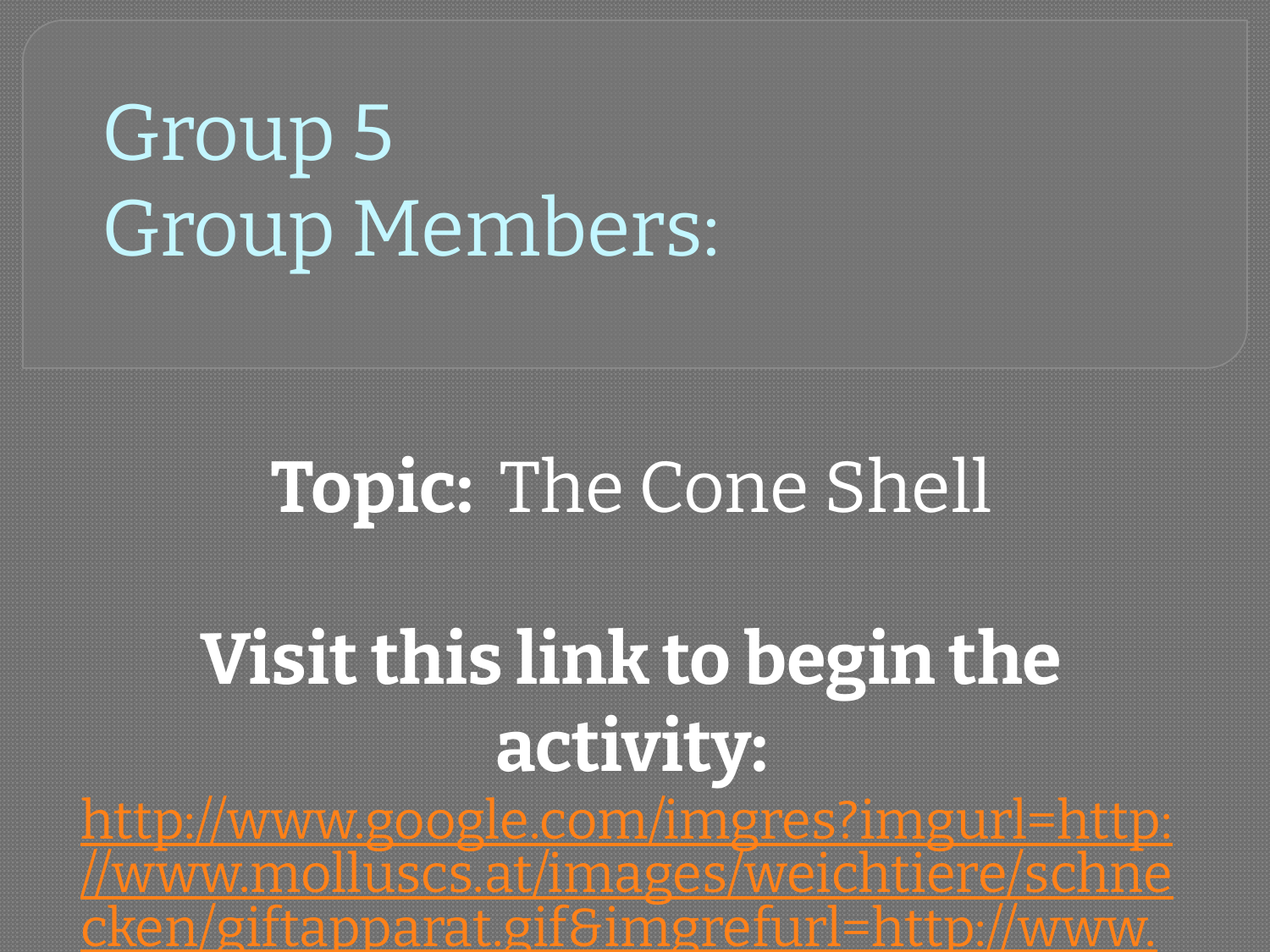

# Group 5 Group Members:
Topic:  The Cone Shell

Visit this link to begin the activity:
http://www.google.com/imgres?imgurl=http://www.molluscs.at/images/weichtiere/schnecken/giftapparat.gif&imgrefurl=http://www.molluscs.at/gastropoda/index.html?/gastropoda/sea/conotoxin.html&h=311&w=400&sz=60&tbnid=axEgjgqT9f218M:&tbnh=90&tbnw=116&zoom=1&usg=__RiU3nmsqetUVv3Yy9wq9bjkuaKY=&docid=-bMn_Y4gyXeYGM&hl=en&sa=X&ei=CmPfT4qYGoT46QH-v5TECw&sqi=2&ved=0CGkQ9QEwBg&dur=1